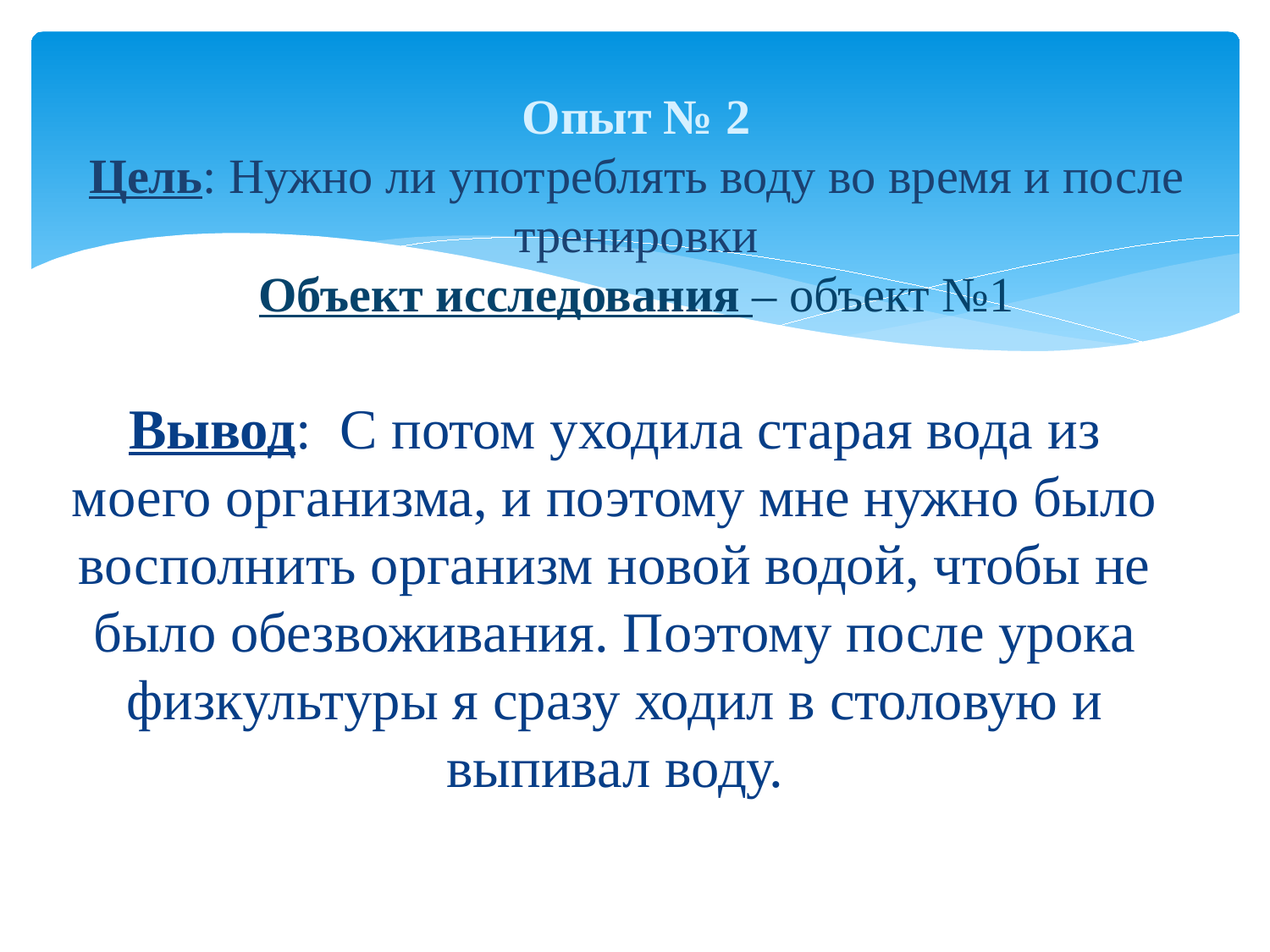

# Опыт № 2 Цель: Нужно ли употреблять воду во время и после тренировки Объект исследования – объект №1
Вывод:  С потом уходила старая вода из моего организма, и поэтому мне нужно было восполнить организм новой водой, чтобы не было обезвоживания. Поэтому после урока физкультуры я сразу ходил в столовую и выпивал воду.